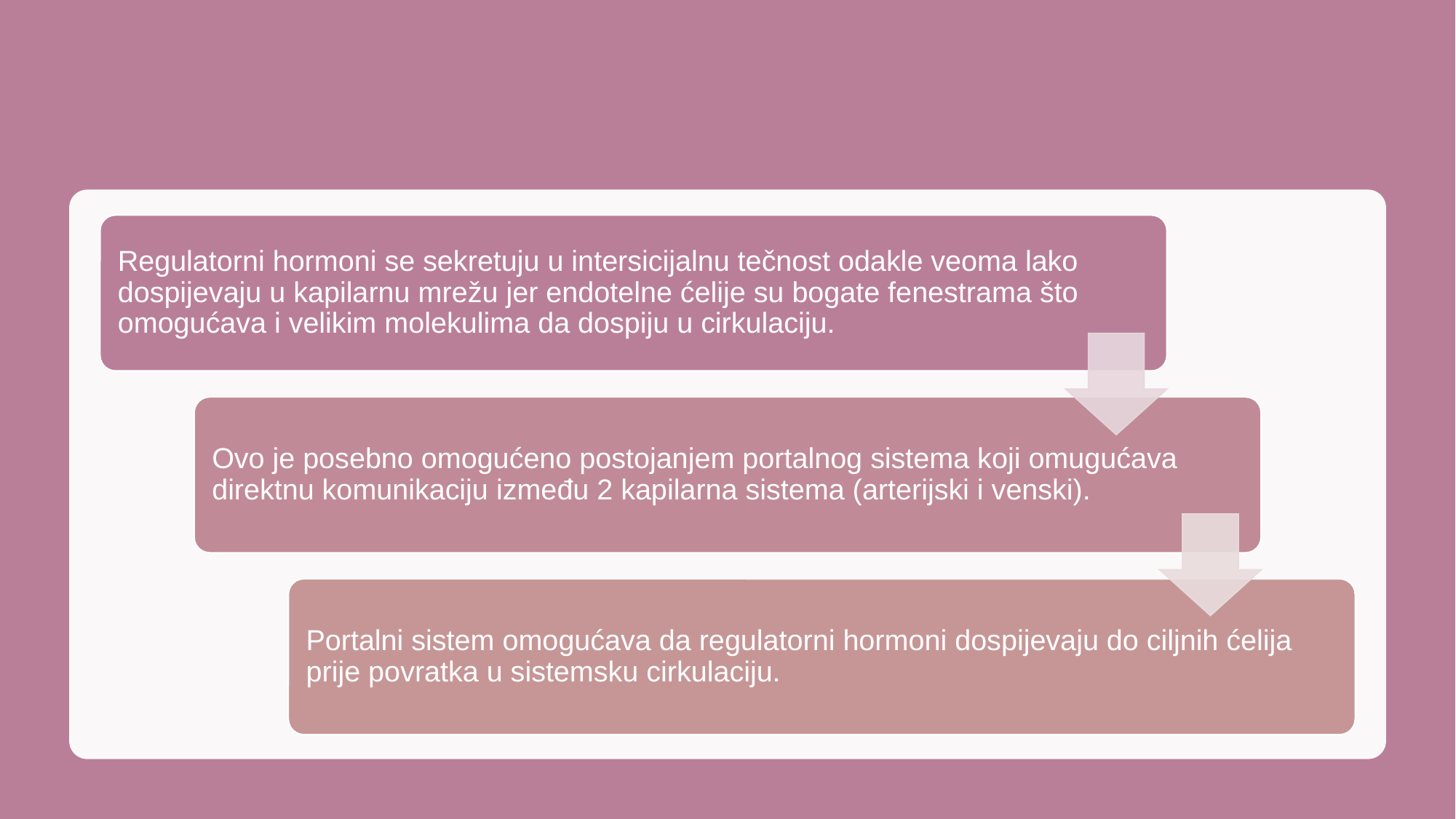

Regulatorni hormoni se sekretuju u intersicijalnu tečnost odakle veoma lako dospijevaju u kapilarnu mrežu jer endotelne ćelije su bogate fenestrama što omogućava i velikim molekulima da dospiju u cirkulaciju.
Ovo je posebno omogućeno postojanjem portalnog sistema koji omugućava direktnu komunikaciju između 2 kapilarna sistema (arterijski i venski).
Portalni sistem omogućava da regulatorni hormoni dospijevaju do ciljnih ćelija prije povratka u sistemsku cirkulaciju.